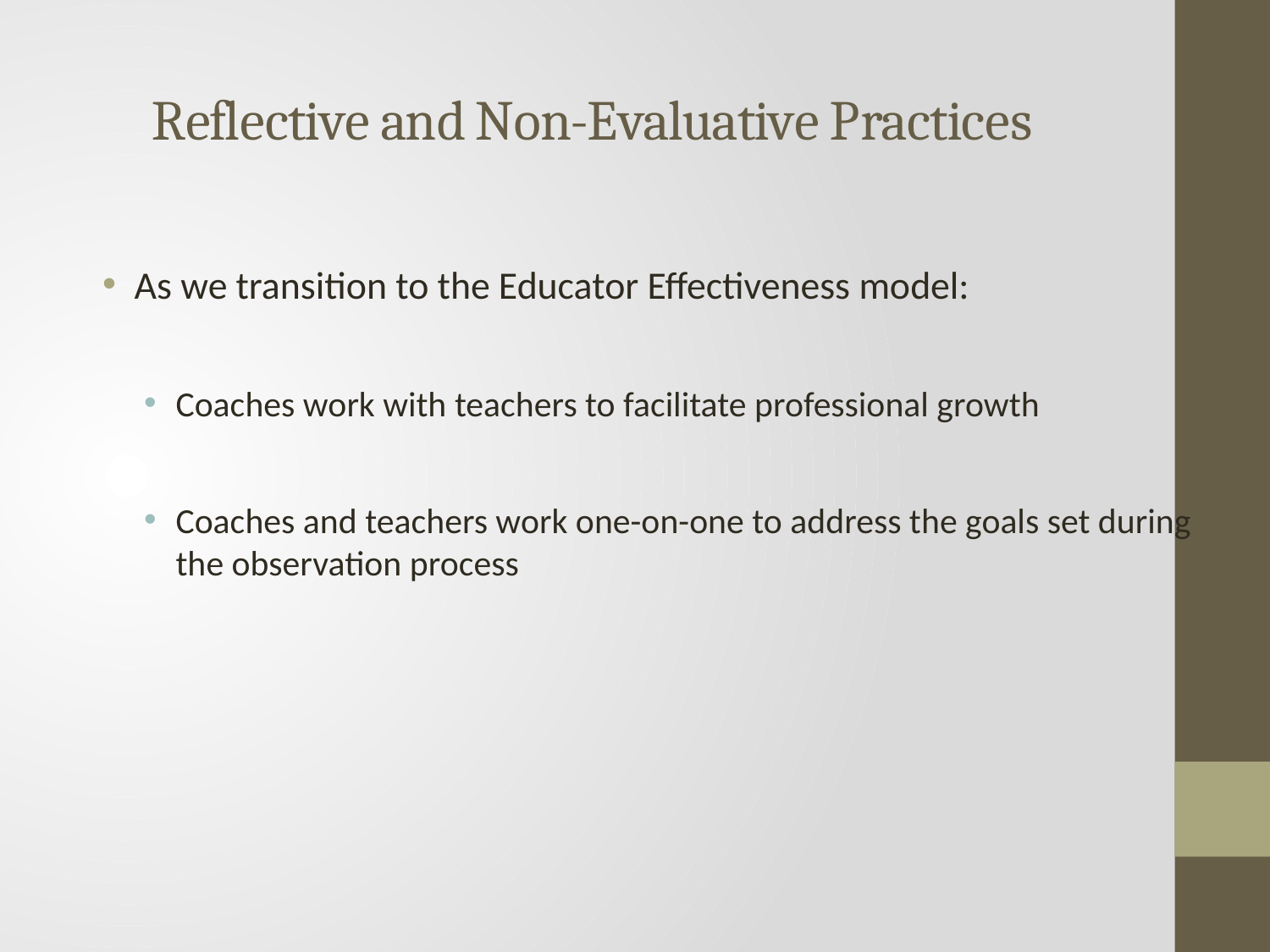

# Reflective and Non-Evaluative Practices
As we transition to the Educator Effectiveness model:

Coaches work with teachers to facilitate professional growth

Coaches and teachers work one-on-one to address the goals set during the observation process